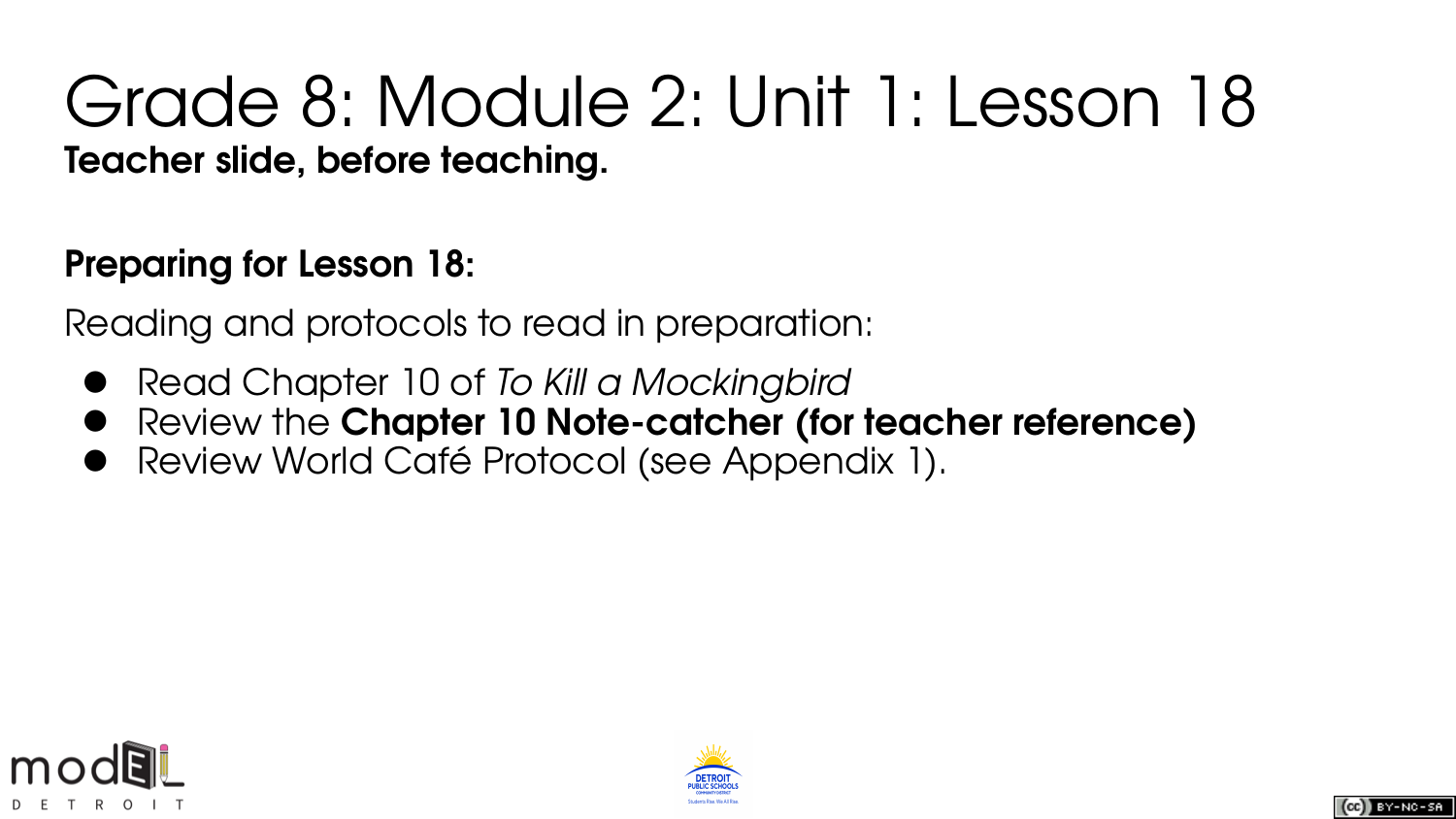

# Grade 8: Module 2: Unit 1: Lesson 18
Teacher slide, before teaching.
Preparing for Lesson 18:
Reading and protocols to read in preparation:
Read Chapter 10 of To Kill a Mockingbird
Review the Chapter 10 Note-catcher (for teacher reference)
Review World Café Protocol (see Appendix 1).